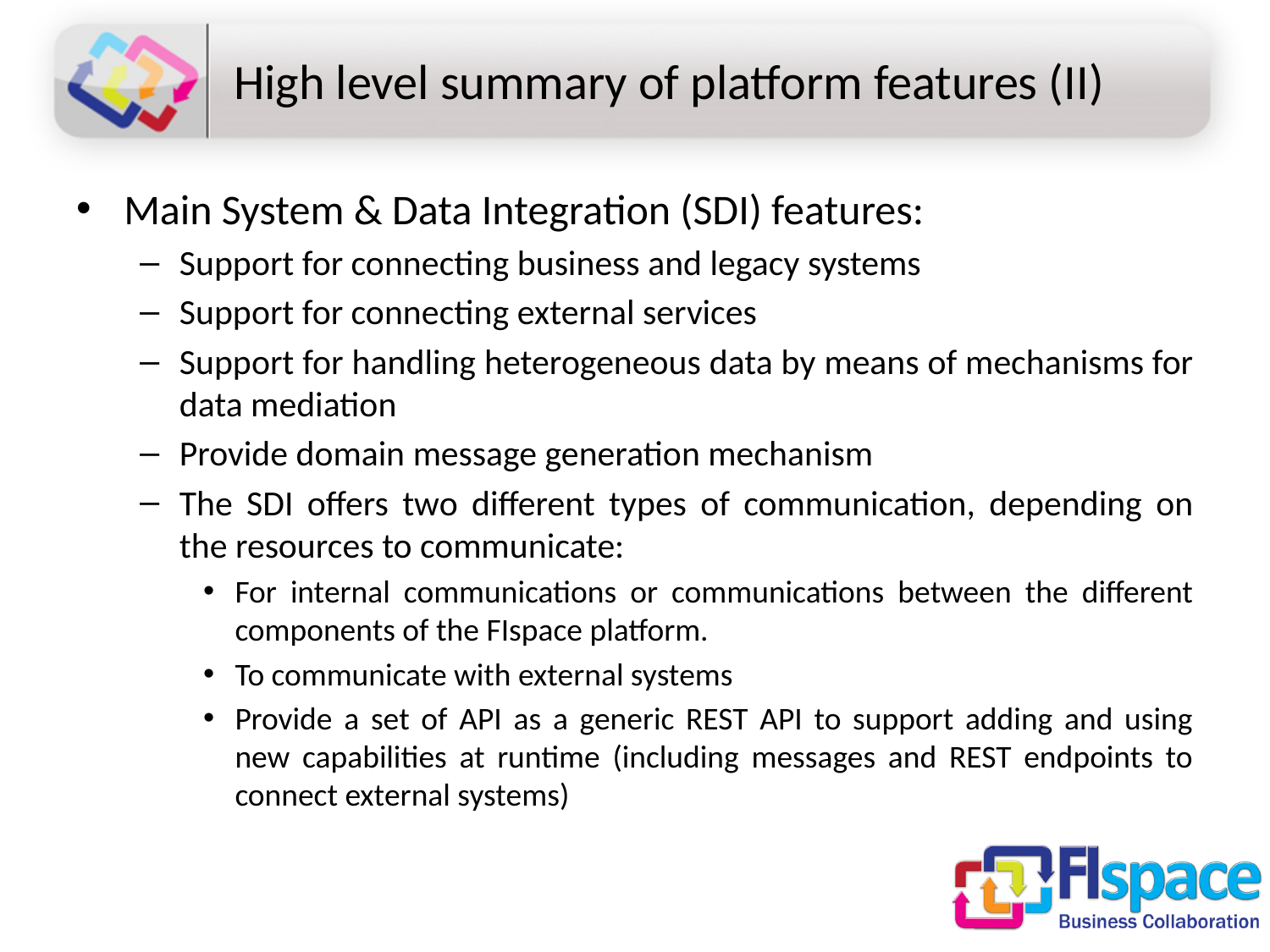

# High level summary of platform features (II)
Main System & Data Integration (SDI) features:
Support for connecting business and legacy systems
Support for connecting external services
Support for handling heterogeneous data by means of mechanisms for data mediation
Provide domain message generation mechanism
The SDI offers two different types of communication, depending on the resources to communicate:
For internal communications or communications between the different components of the FIspace platform.
To communicate with external systems
Provide a set of API as a generic REST API to support adding and using new capabilities at runtime (including messages and REST endpoints to connect external systems)